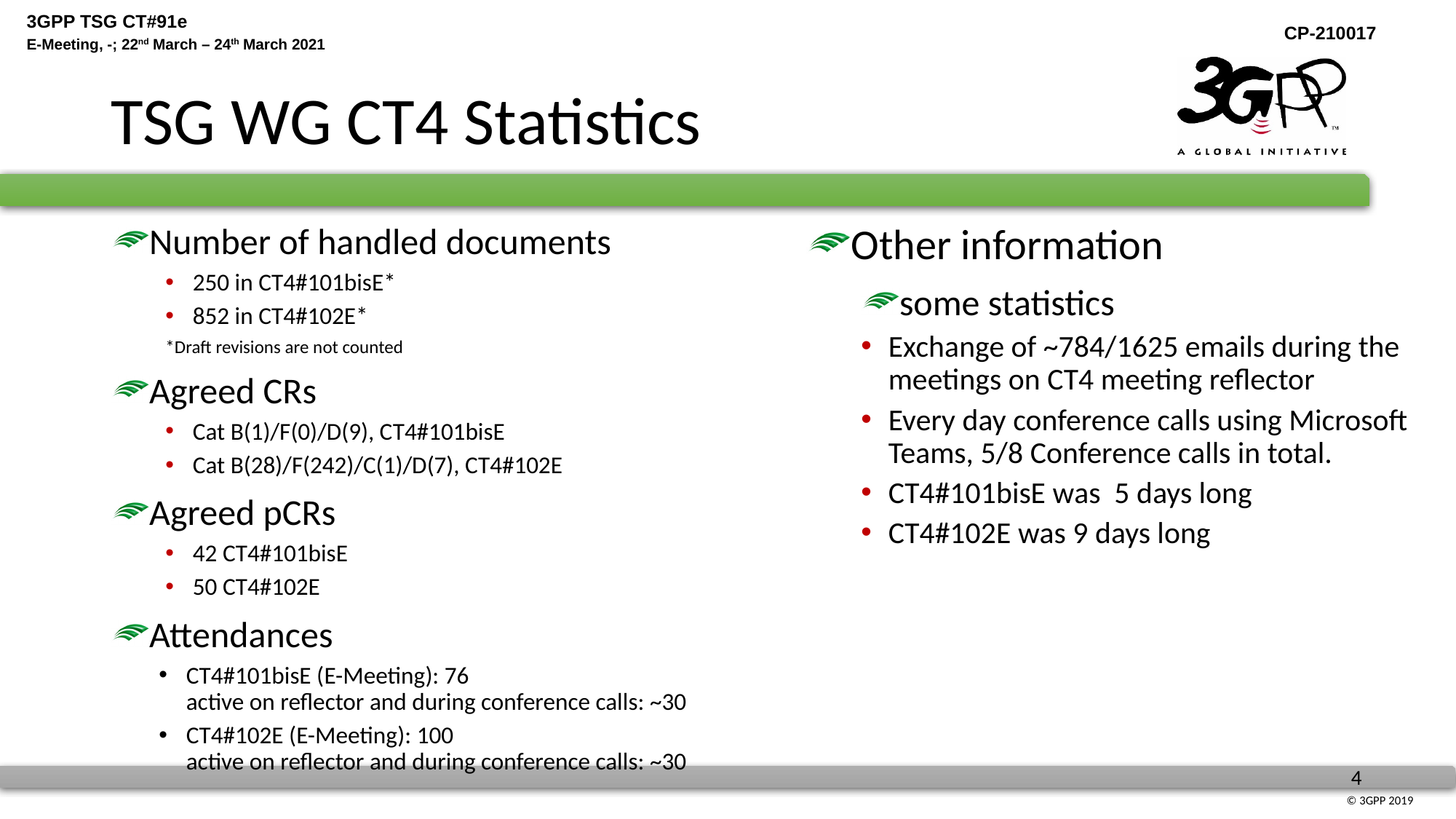

# TSG WG CT4 Statistics
Number of handled documents
250 in CT4#101bisE*
852 in CT4#102E*
*Draft revisions are not counted
Agreed CRs
Cat B(1)/F(0)/D(9), CT4#101bisE
Cat B(28)/F(242)/C(1)/D(7), CT4#102E
Agreed pCRs
42 CT4#101bisE
50 CT4#102E
Attendances
CT4#101bisE (E-Meeting): 76
active on reflector and during conference calls: ~30
CT4#102E (E-Meeting): 100
active on reflector and during conference calls: ~30

Other information
some statistics
Exchange of ~784/1625 emails during the meetings on CT4 meeting reflector
Every day conference calls using Microsoft Teams, 5/8 Conference calls in total.
CT4#101bisE was  5 days long
CT4#102E was 9 days long